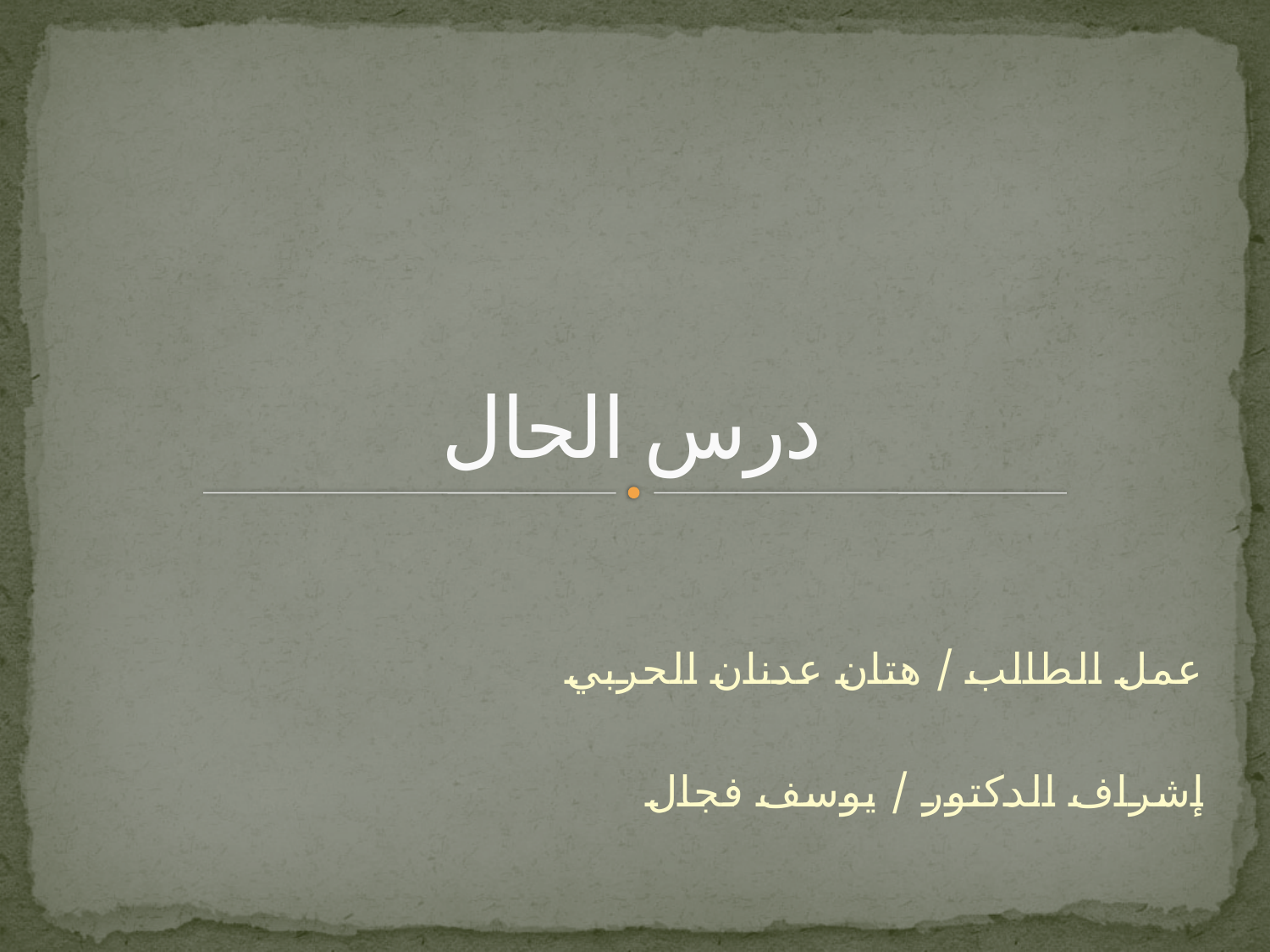

# درس الحال
عمل الطالب / هتان عدنان الحربي

إشراف الدكتور / يوسف فجال